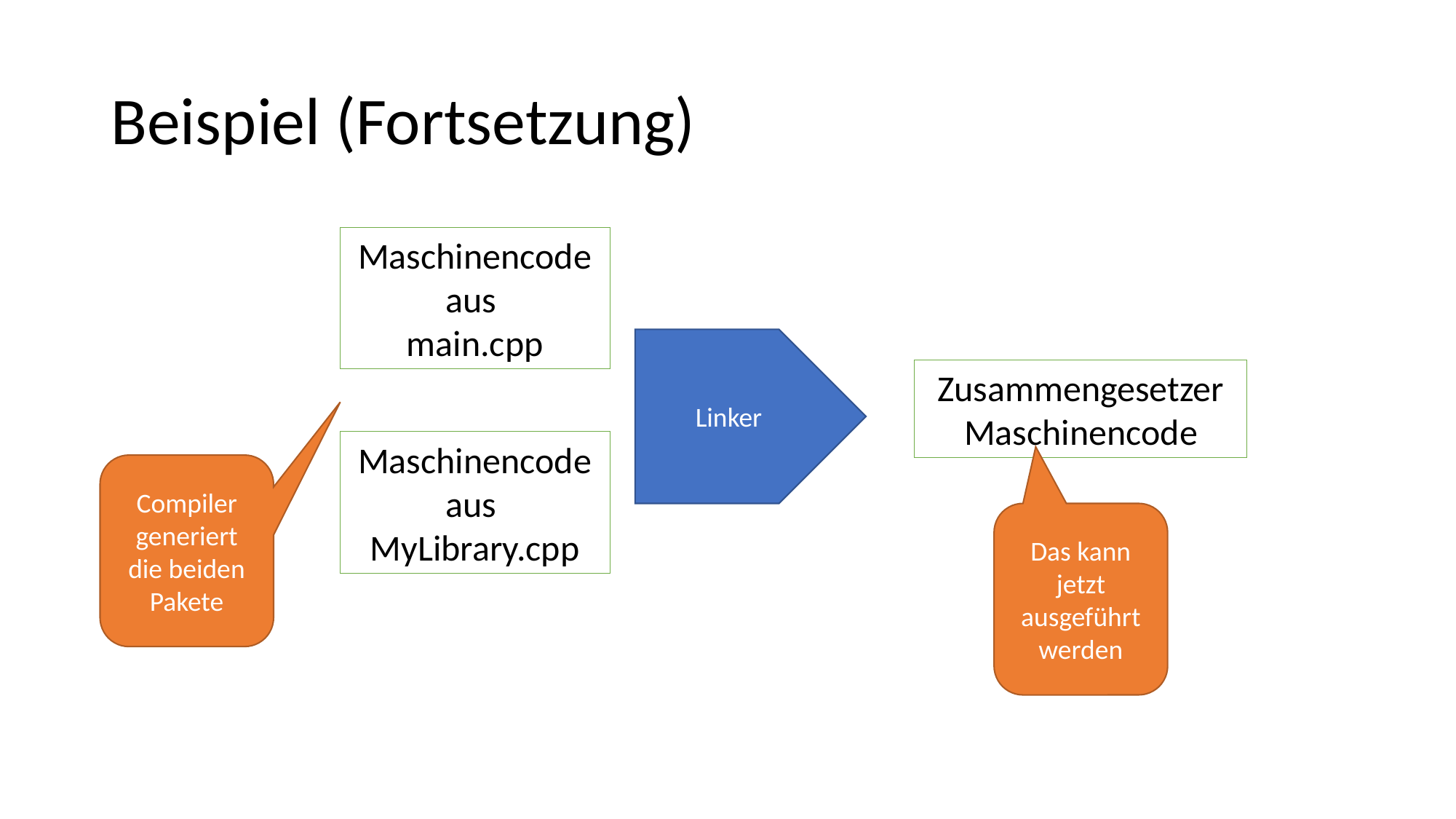

# Beispiel (Fortsetzung)
Maschinencode
aus
main.cpp
Linker
Zusammengesetzer Maschinencode
Maschinencode
aus
MyLibrary.cpp
Compiler generiert die beiden Pakete
Das kann jetzt ausgeführt werden